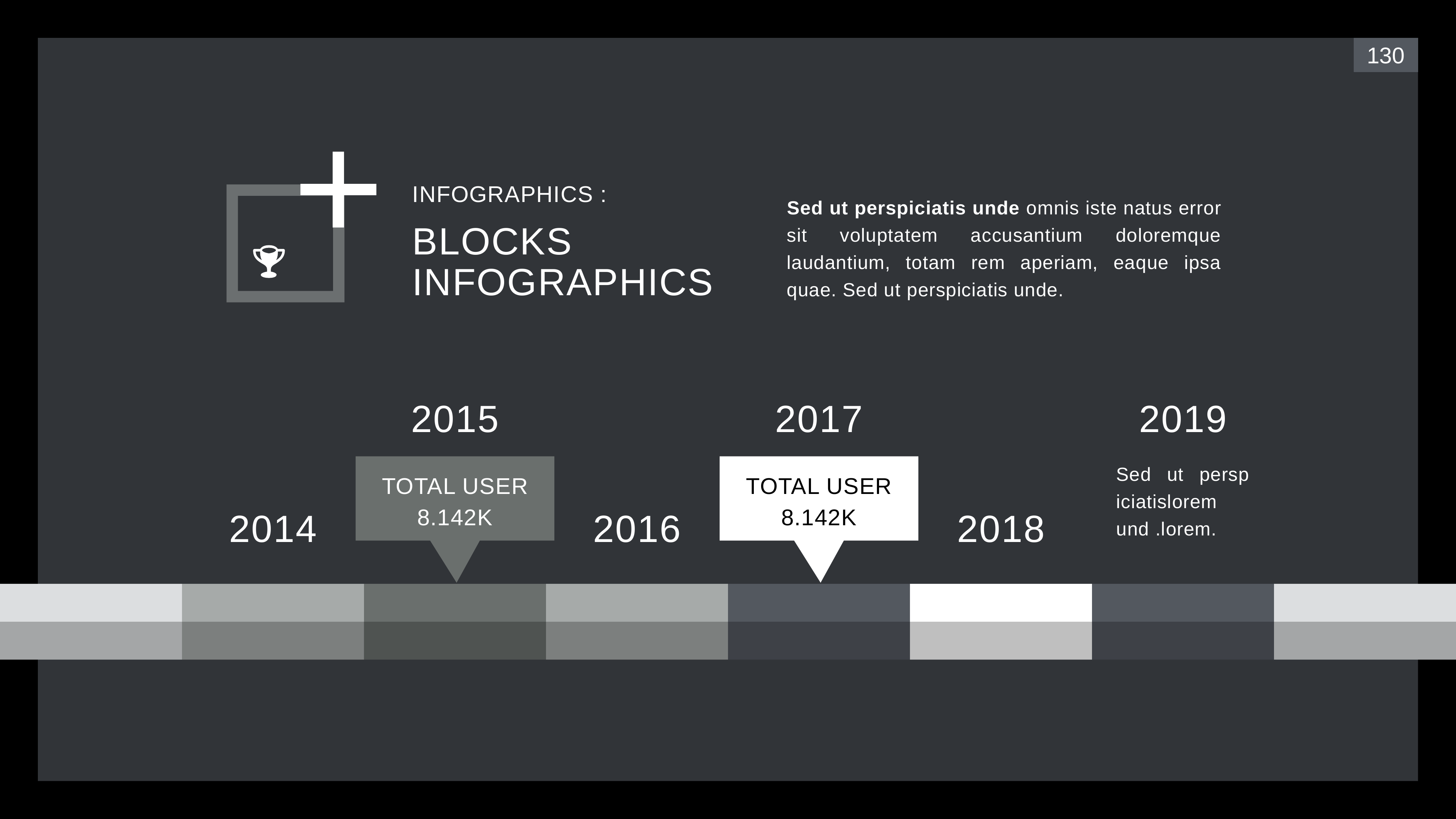

130

INFOGRAPHICS :
Sed ut perspiciatis unde omnis iste natus error sit voluptatem accusantium doloremque laudantium, totam rem aperiam, eaque ipsa quae. Sed ut perspiciatis unde.

blocks infographics

2015
2017
2019
Sed ut persp iciatislorem und .lorem.

TOTAL USER
TOTAL USER
8.142K
8.142K
2014
2016
2018